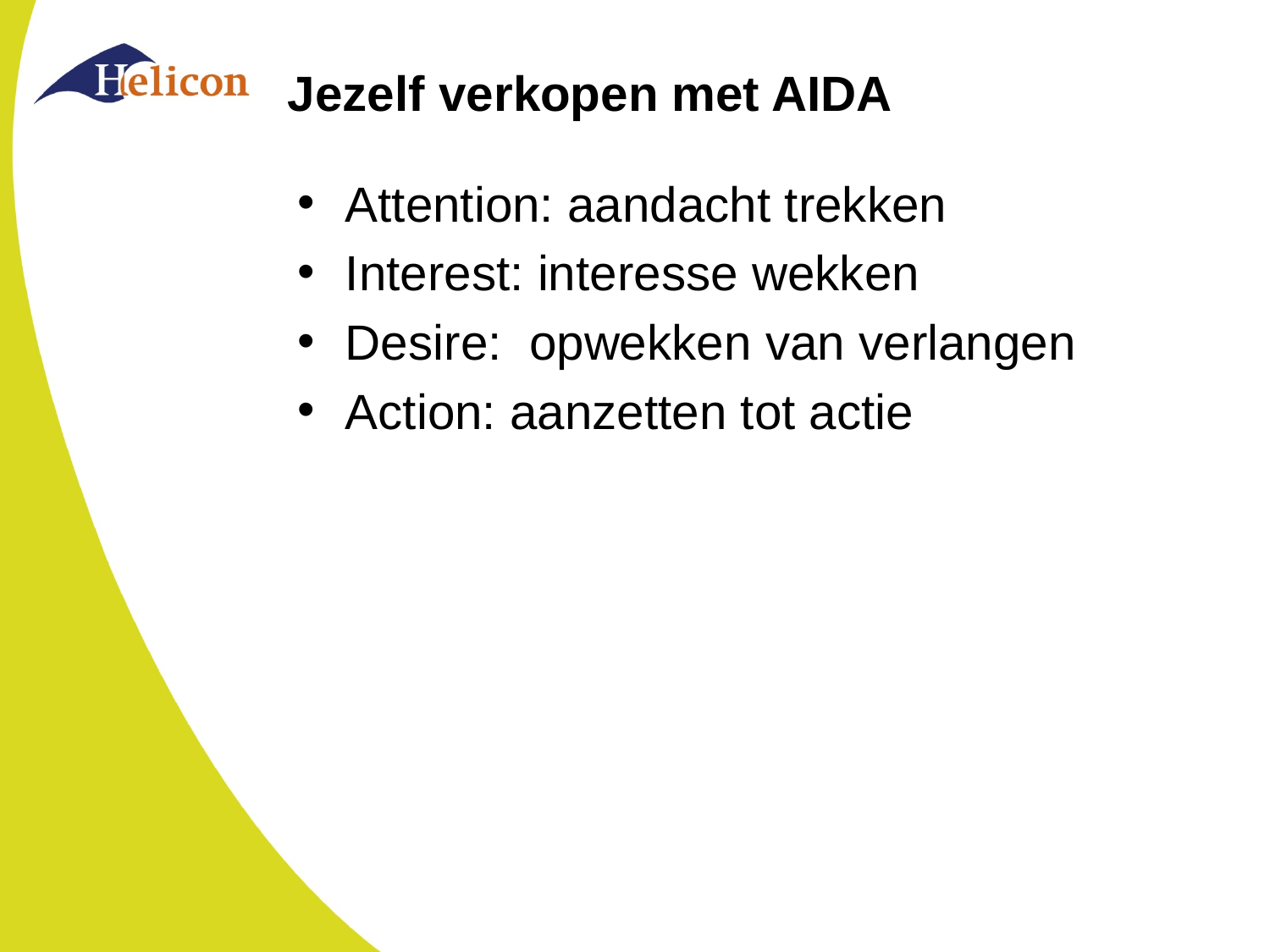

# Jezelf verkopen met AIDA
Attention: aandacht trekken
Interest: interesse wekken
Desire:  opwekken van verlangen
Action: aanzetten tot actie